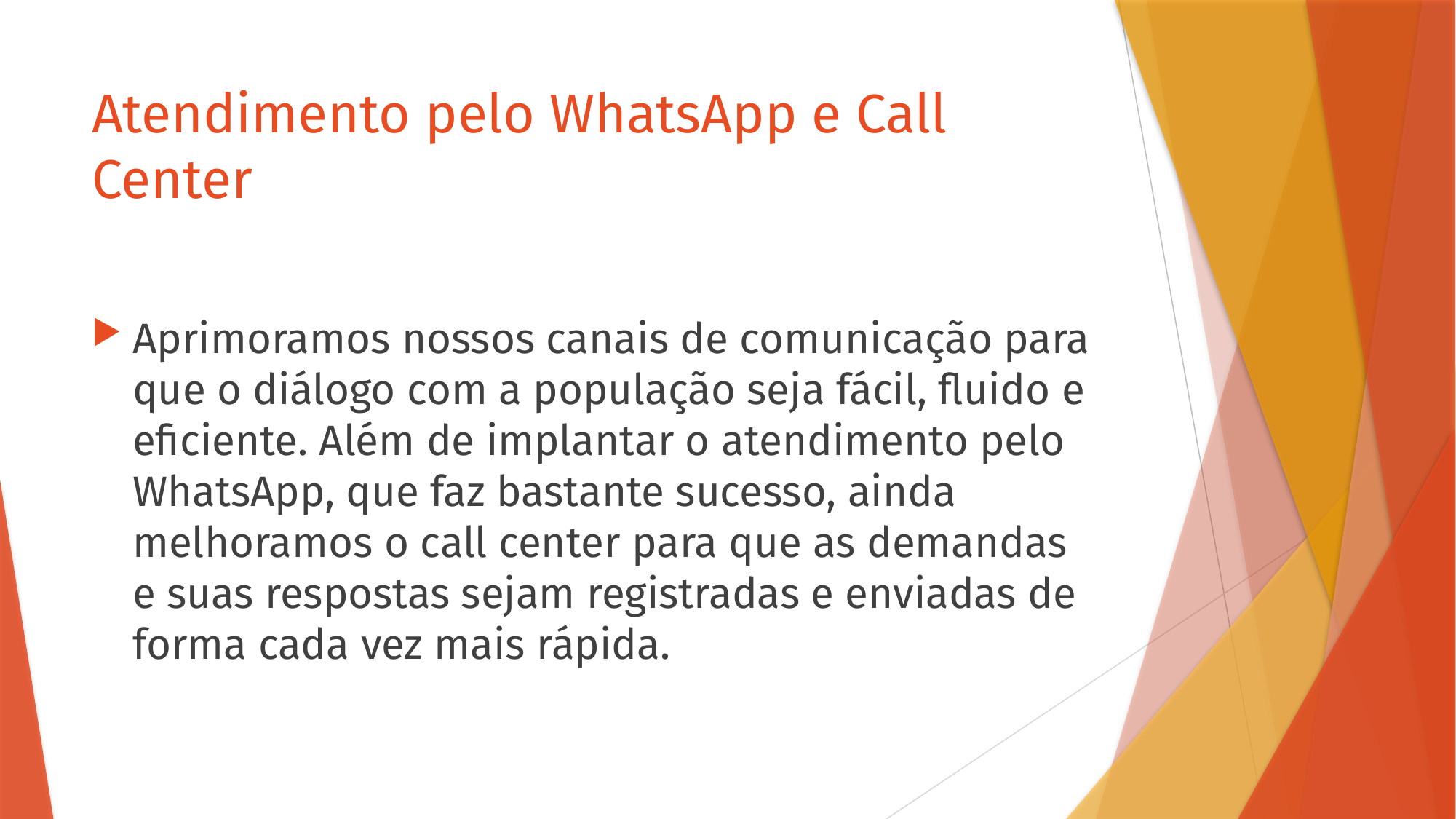

# Atendimento pelo WhatsApp e Call Center
Aprimoramos nossos canais de comunicação para que o diálogo com a população seja fácil, fluido e eficiente. Além de implantar o atendimento pelo WhatsApp, que faz bastante sucesso, ainda melhoramos o call center para que as demandas e suas respostas sejam registradas e enviadas de forma cada vez mais rápida.